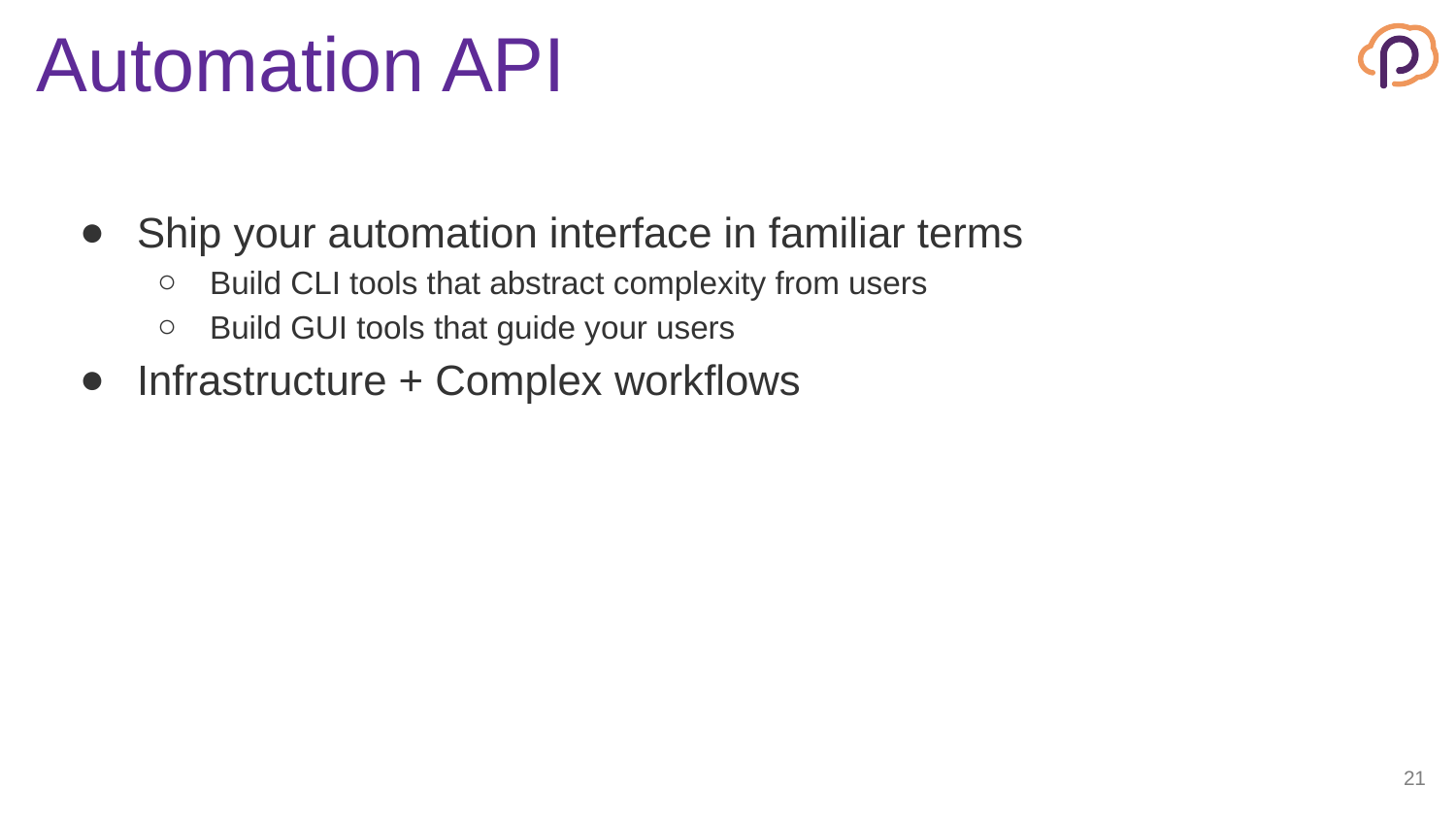

# Automation API
Ship your automation interface in familiar terms
Build CLI tools that abstract complexity from users
Build GUI tools that guide your users
Infrastructure + Complex workflows

21